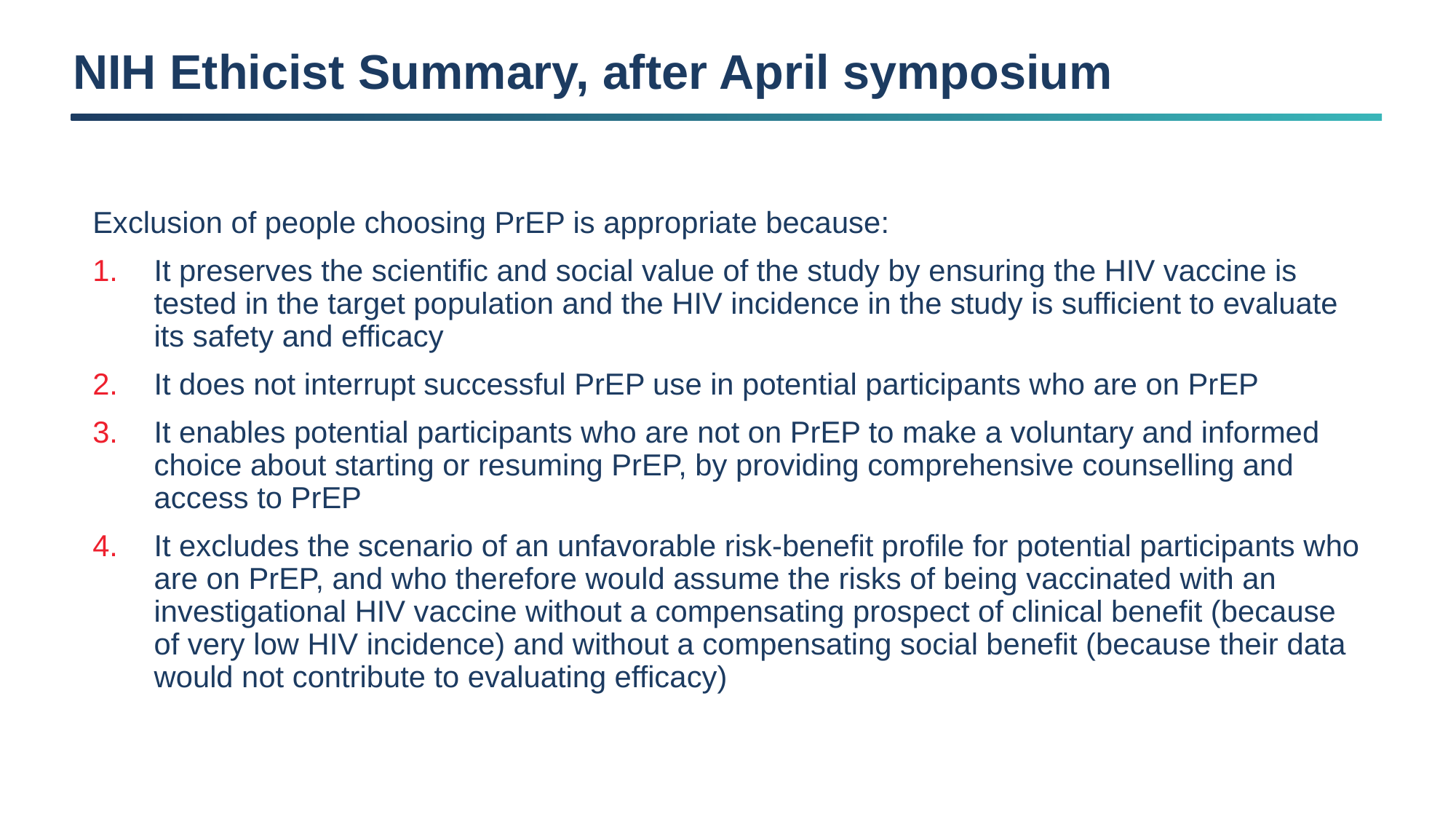

# NIH Ethicist Summary, after April symposium

Exclusion of people choosing PrEP is appropriate because:
It preserves the scientific and social value of the study by ensuring the HIV vaccine is tested in the target population and the HIV incidence in the study is sufficient to evaluate its safety and efficacy
It does not interrupt successful PrEP use in potential participants who are on PrEP
It enables potential participants who are not on PrEP to make a voluntary and informed choice about starting or resuming PrEP, by providing comprehensive counselling and access to PrEP
It excludes the scenario of an unfavorable risk-benefit profile for potential participants who are on PrEP, and who therefore would assume the risks of being vaccinated with an investigational HIV vaccine without a compensating prospect of clinical benefit (because of very low HIV incidence) and without a compensating social benefit (because their data would not contribute to evaluating efficacy)